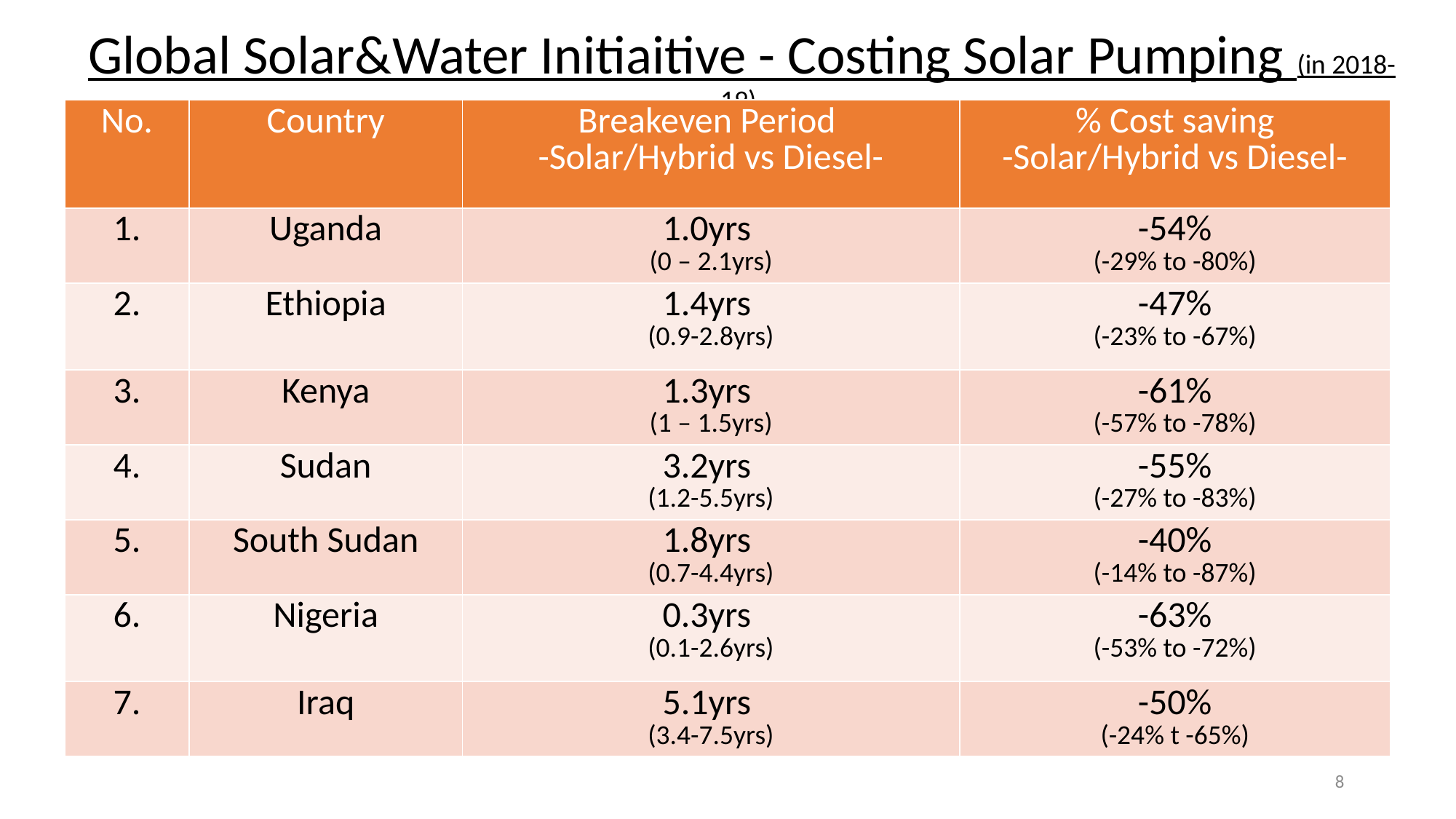

# Global Solar&Water Initiaitive - Costing Solar Pumping (in 2018-19).
| No. | Country | Breakeven Period -Solar/Hybrid vs Diesel- | % Cost saving -Solar/Hybrid vs Diesel- |
| --- | --- | --- | --- |
| 1. | Uganda | 1.0yrs (0 – 2.1yrs) | -54% (-29% to -80%) |
| 2. | Ethiopia | 1.4yrs (0.9-2.8yrs) | -47% (-23% to -67%) |
| 3. | Kenya | 1.3yrs (1 – 1.5yrs) | -61% (-57% to -78%) |
| 4. | Sudan | 3.2yrs (1.2-5.5yrs) | -55% (-27% to -83%) |
| 5. | South Sudan | 1.8yrs (0.7-4.4yrs) | -40% (-14% to -87%) |
| 6. | Nigeria | 0.3yrs (0.1-2.6yrs) | -63% (-53% to -72%) |
| 7. | Iraq | 5.1yrs (3.4-7.5yrs) | -50% (-24% t -65%) |
8